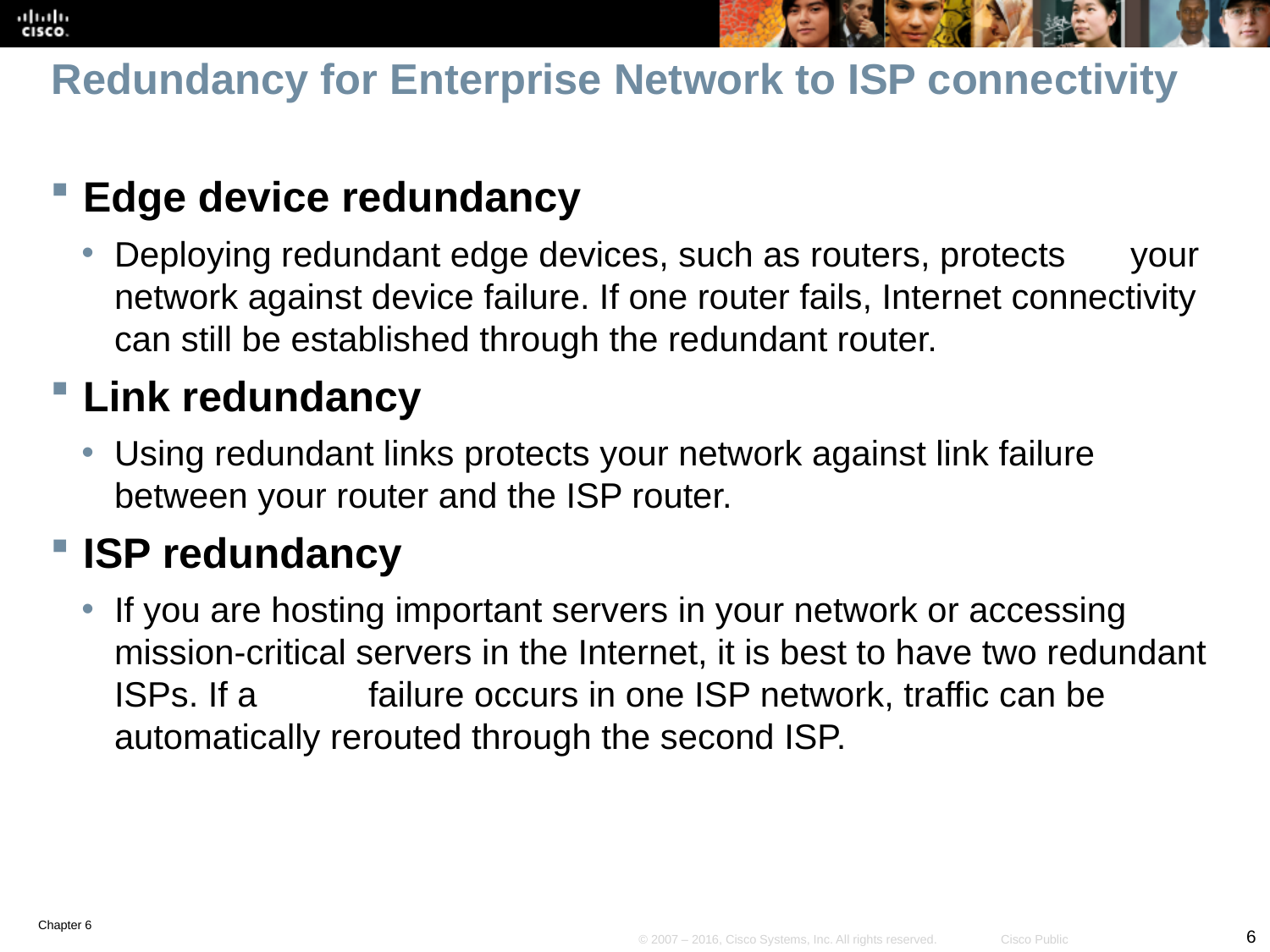

# Redundancy for Enterprise Network to ISP connectivity
Edge device redundancy
Deploying redundant edge devices, such as routers, protects	your network against device failure. If one router fails, Internet connectivity can still be established through the redundant router.
Link redundancy
Using redundant links protects your network against link failure between your router and the ISP router.
ISP redundancy
If you are hosting important servers in your network or accessing mission-critical servers in the Internet, it is best to have two redundant ISPs. If a	failure occurs in one ISP network, traffic can be automatically rerouted through the second ISP.